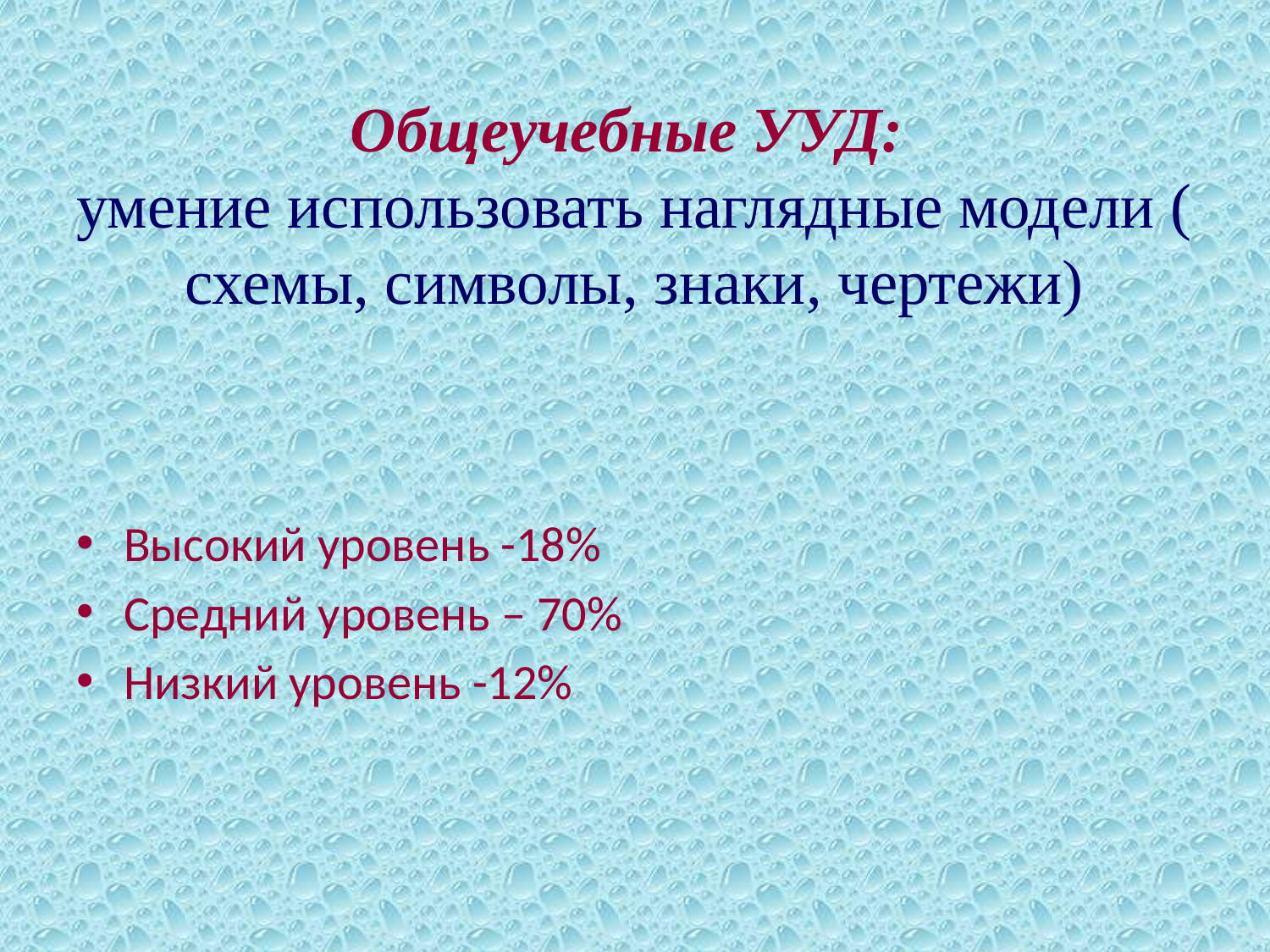

# Общеучебные УУД: умение использовать наглядные модели ( схемы, символы, знаки, чертежи)
Высокий уровень -18%
Средний уровень – 70%
Низкий уровень -12%